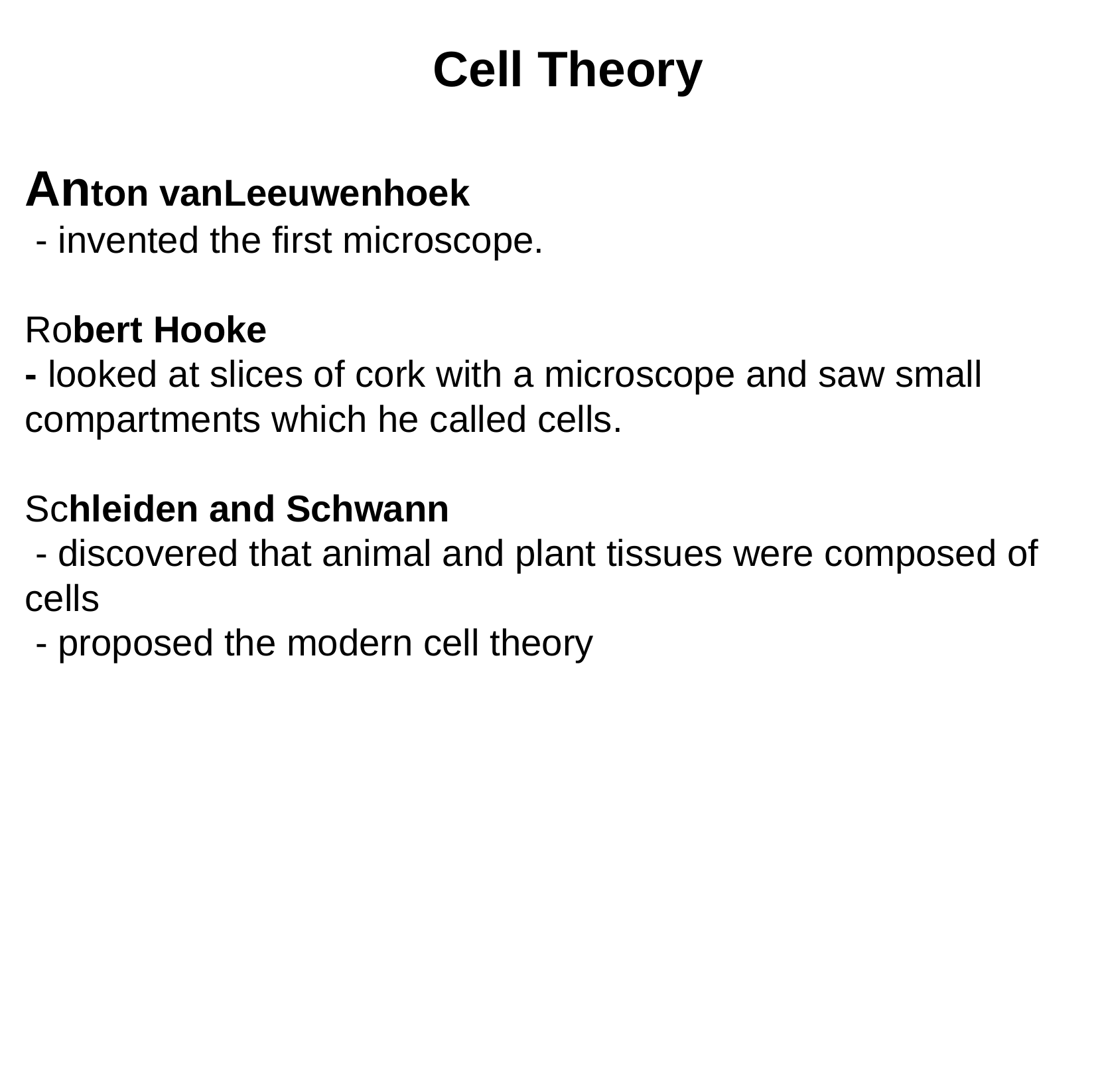

Cell Theory

Anton vanLeeuwenhoek
 - invented the first microscope.

Robert Hooke
- looked at slices of cork with a microscope and saw small compartments which he called cells.

Schleiden and Schwann
 - discovered that animal and plant tissues were composed of cells
 - proposed the modern cell theory